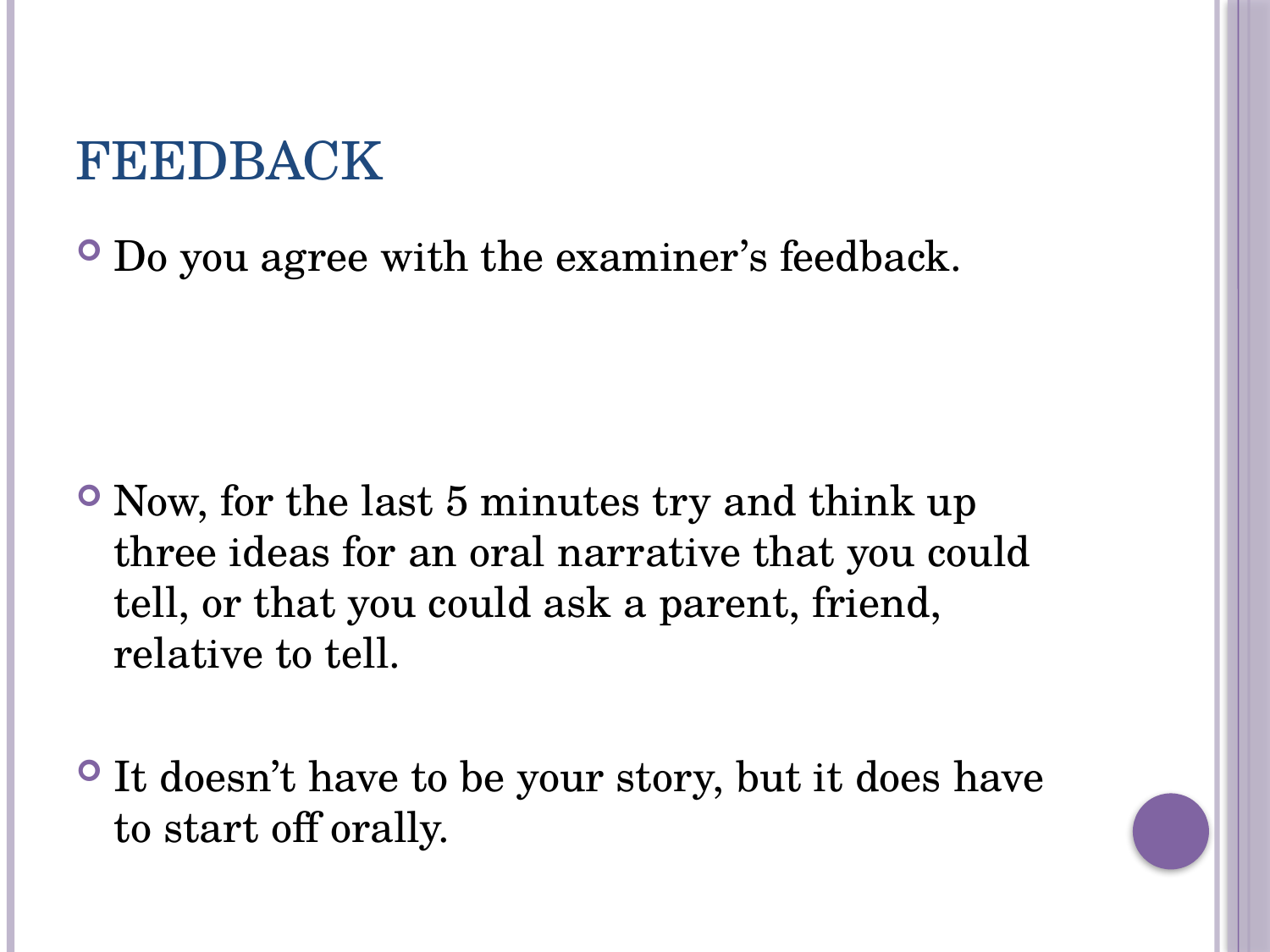

# Feedback
Do you agree with the examiner’s feedback.

Now, for the last 5 minutes try and think up three ideas for an oral narrative that you could tell, or that you could ask a parent, friend, relative to tell.

It doesn’t have to be your story, but it does have to start off orally.